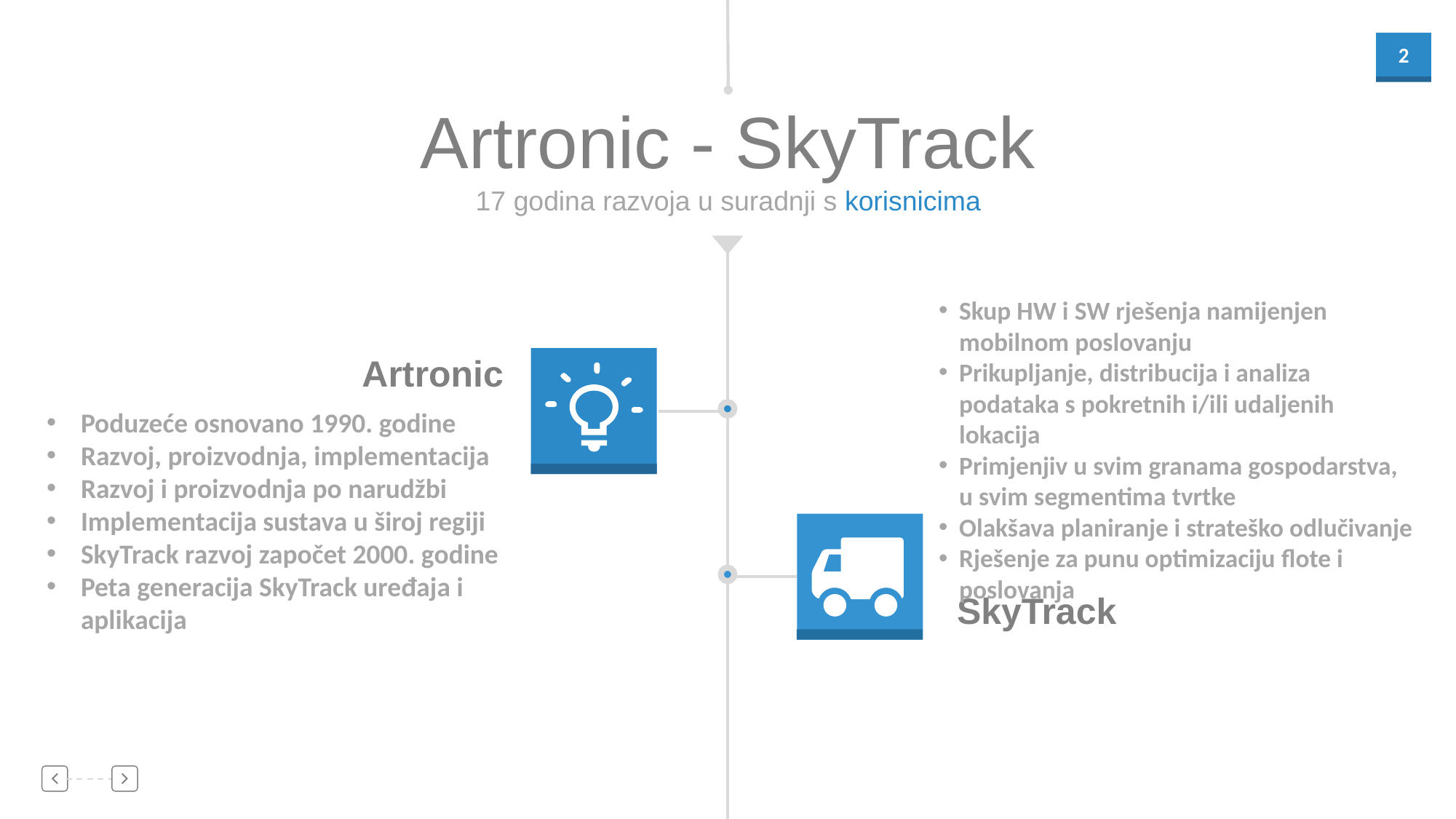

Artronic - SkyTrack
17 godina razvoja u suradnji s korisnicima

Skup HW i SW rješenja namijenjen mobilnom poslovanju
Prikupljanje, distribucija i analiza podataka s pokretnih i/ili udaljenih lokacija
Primjenjiv u svim granama gospodarstva, u svim segmentima tvrtke
Olakšava planiranje i strateško odlučivanje
Rješenje za punu optimizaciju flote i poslovanja
Artronic

Poduzeće osnovano 1990. godine
Razvoj, proizvodnja, implementacija
Razvoj i proizvodnja po narudžbi
Implementacija sustava u široj regiji
SkyTrack razvoj započet 2000. godine
Peta generacija SkyTrack uređaja i aplikacija

SkyTrack